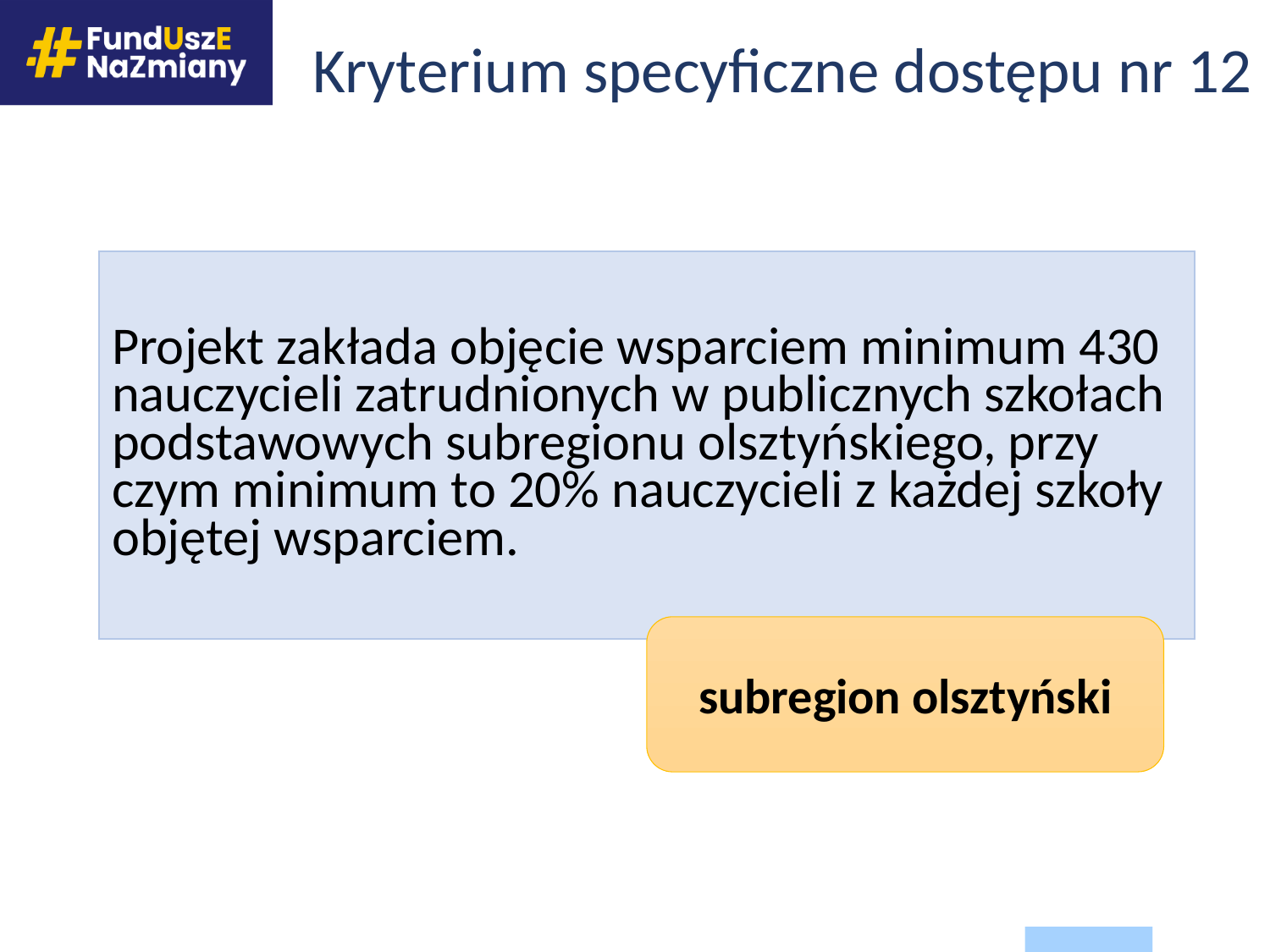

Kryterium specyficzne dostępu nr 12
Projekt zakłada objęcie wsparciem minimum 430 nauczycieli zatrudnionych w publicznych szkołach podstawowych subregionu olsztyńskiego, przy czym minimum to 20% nauczycieli z każdej szkoły objętej wsparciem.
subregion olsztyński